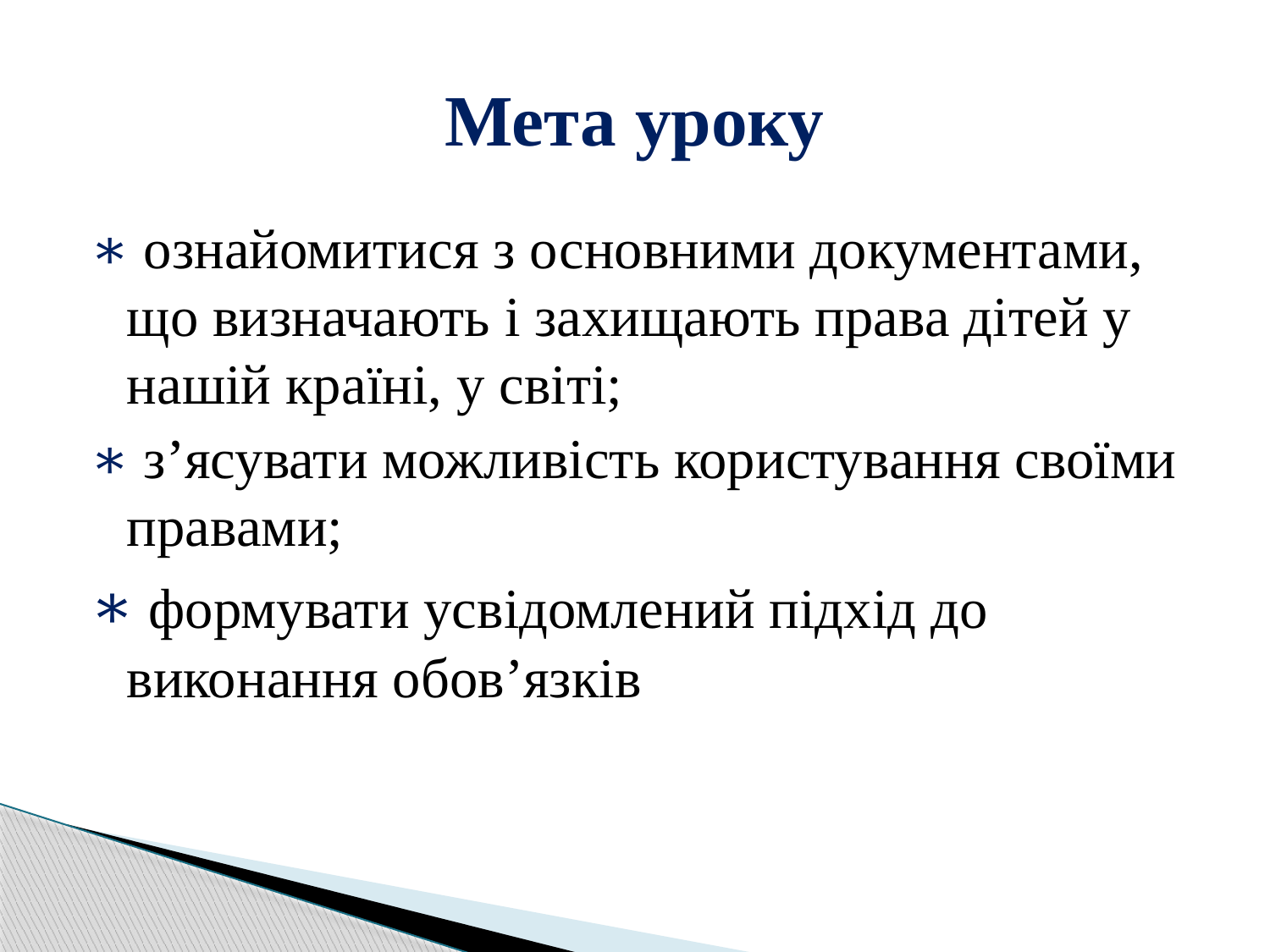

# Мета уроку
∗ ознайомитися з основними документами, що визначають і захищають права дітей у нашій країні, у світі;
∗ з’ясувати можливість користування своїми правами;
∗ формувати усвідомлений підхід до виконання обов’язків